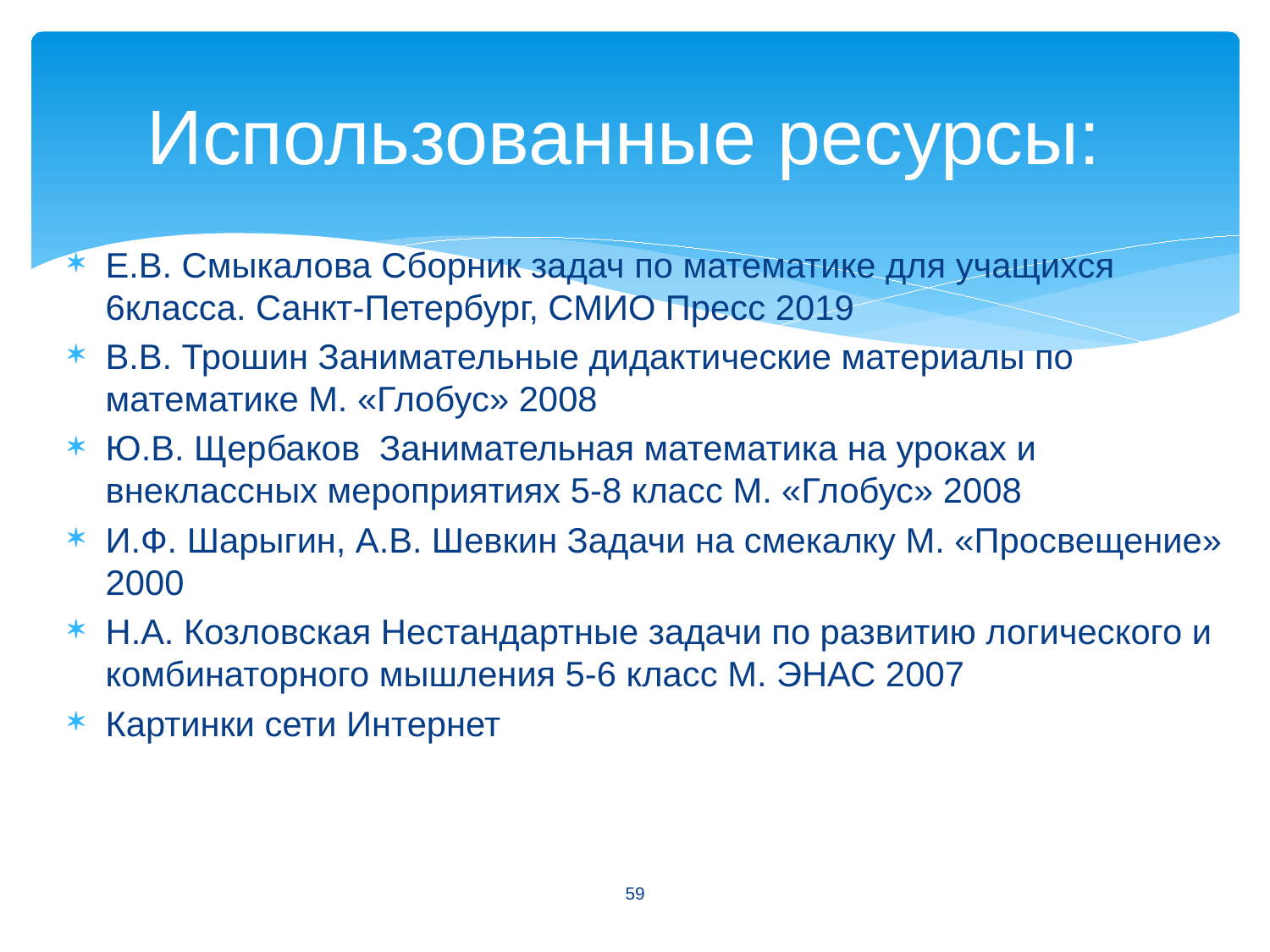

# Использованные ресурсы:
Е.В. Смыкалова Сборник задач по математике для учащихся 6класса. Санкт-Петербург, СМИО Пресс 2019
В.В. Трошин Занимательные дидактические материалы по математике М. «Глобус» 2008
Ю.В. Щербаков  Занимательная математика на уроках и внеклассных мероприятиях 5-8 класс М. «Глобус» 2008
И.Ф. Шарыгин, А.В. Шевкин Задачи на смекалку М. «Просвещение» 2000
Н.А. Козловская Нестандартные задачи по развитию логического и комбинаторного мышления 5-6 класс М. ЭНАС 2007
Картинки сети Интернет

59